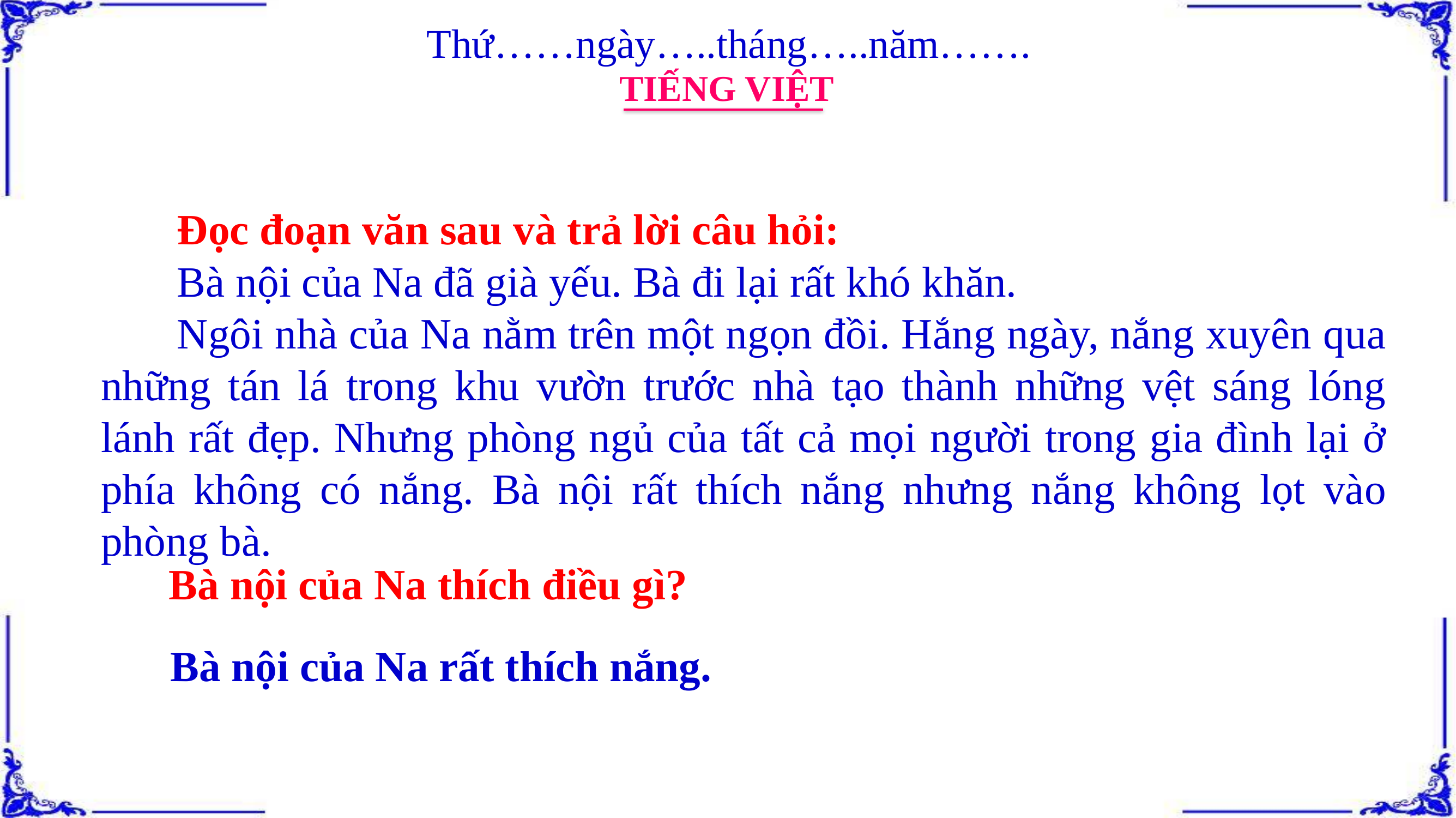

Thứ……ngày…..tháng…..năm…….
TIẾNG VIỆT
Đọc đoạn văn sau và trả lời câu hỏi:
Bà nội của Na đã già yếu. Bà đi lại rất khó khăn.
Ngôi nhà của Na nằm trên một ngọn đồi. Hắng ngày, nắng xuyên qua những tán lá trong khu vườn trước nhà tạo thành những vệt sáng lóng lánh rất đẹp. Nhưng phòng ngủ của tất cả mọi người trong gia đình lại ở phía không có nắng. Bà nội rất thích nắng nhưng nắng không lọt vào phòng bà.
Bà nội của Na thích điều gì?
Bà nội của Na rất thích nắng.